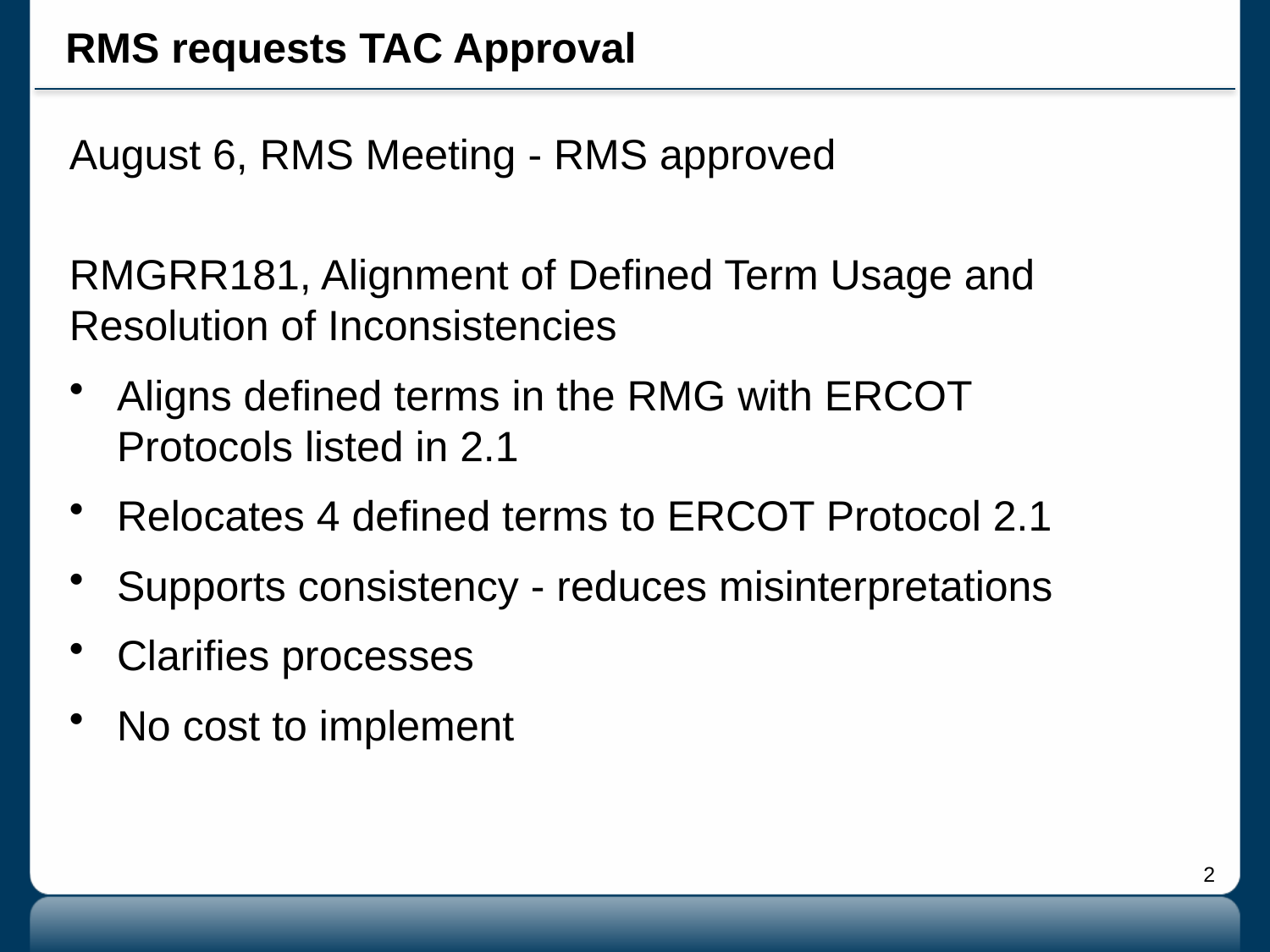

# RMS requests TAC Approval
August 6, RMS Meeting - RMS approved
RMGRR181, Alignment of Defined Term Usage and Resolution of Inconsistencies
Aligns defined terms in the RMG with ERCOT Protocols listed in 2.1
Relocates 4 defined terms to ERCOT Protocol 2.1
Supports consistency - reduces misinterpretations
Clarifies processes
No cost to implement